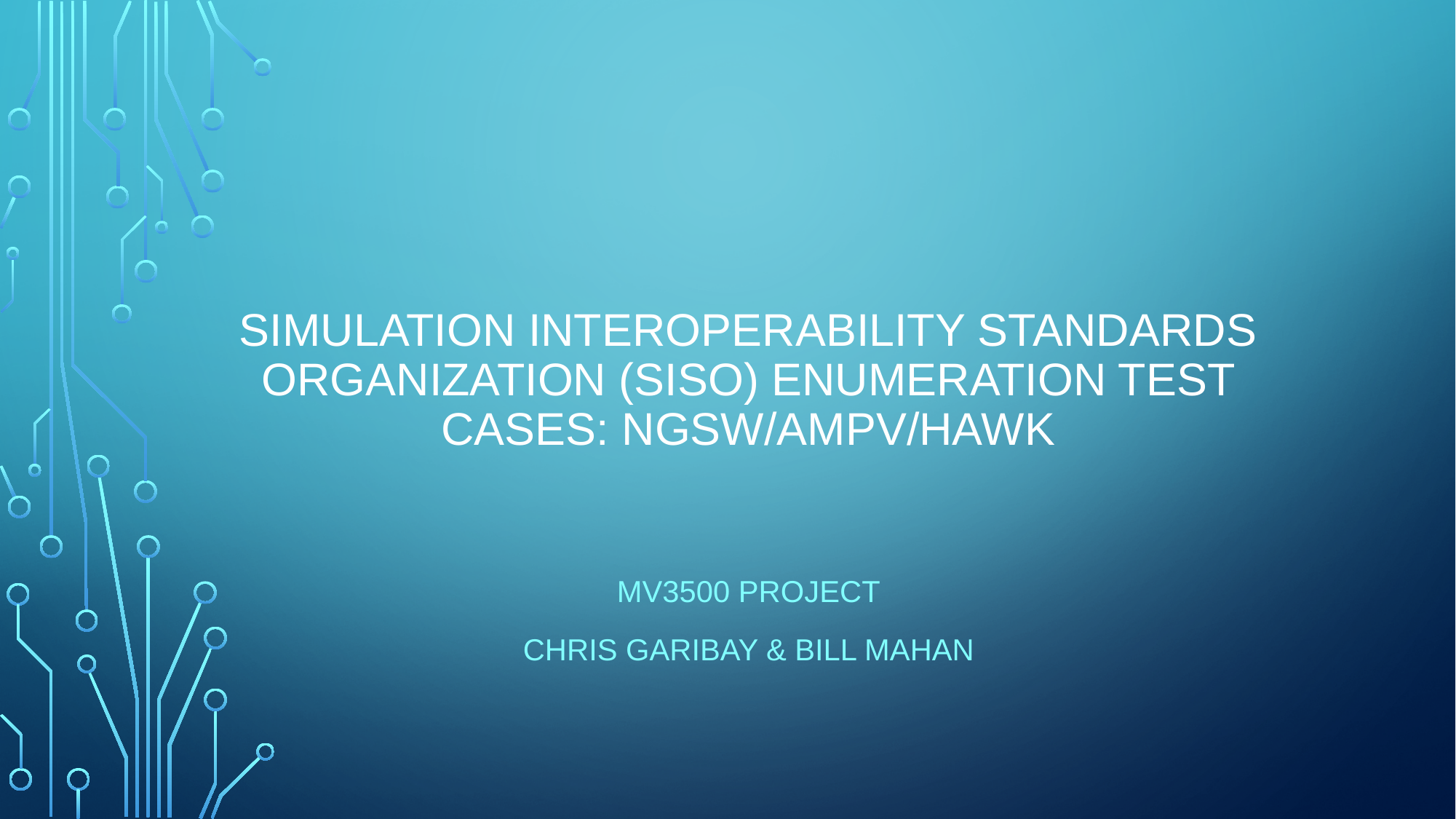

# Simulation interoperability standards organization (Siso) enumeration test cases: NGSW/AMPV/Hawk
MV3500 Project
Chris Garibay & bill Mahan